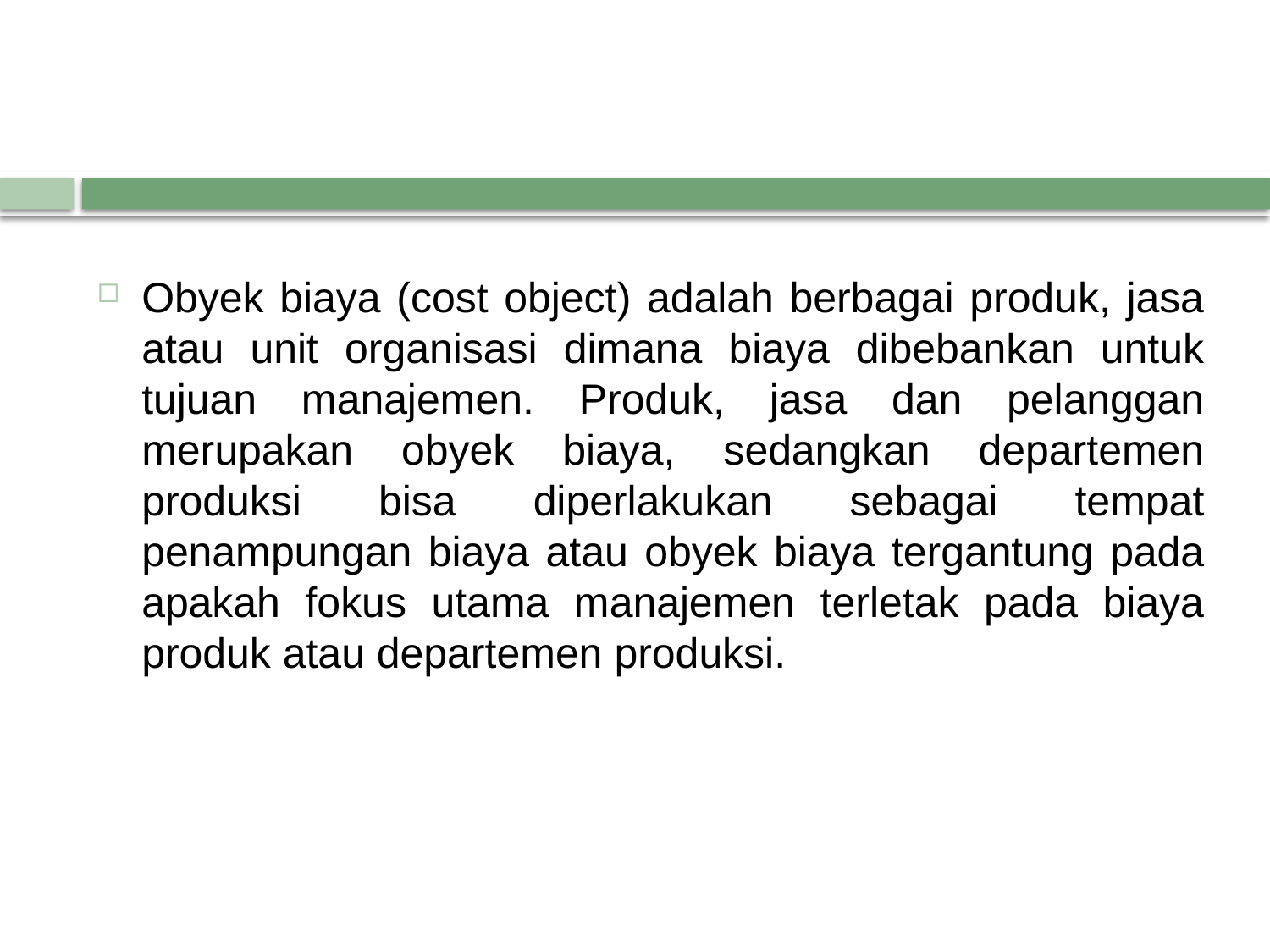

Obyek biaya (cost object) adalah berbagai produk, jasa atau unit organisasi dimana biaya dibebankan untuk tujuan manajemen. Produk, jasa dan pelanggan merupakan obyek biaya, sedangkan departemen produksi bisa diperlakukan sebagai tempat penampungan biaya atau obyek biaya tergantung pada apakah fokus utama manajemen terletak pada biaya produk atau departemen produksi.